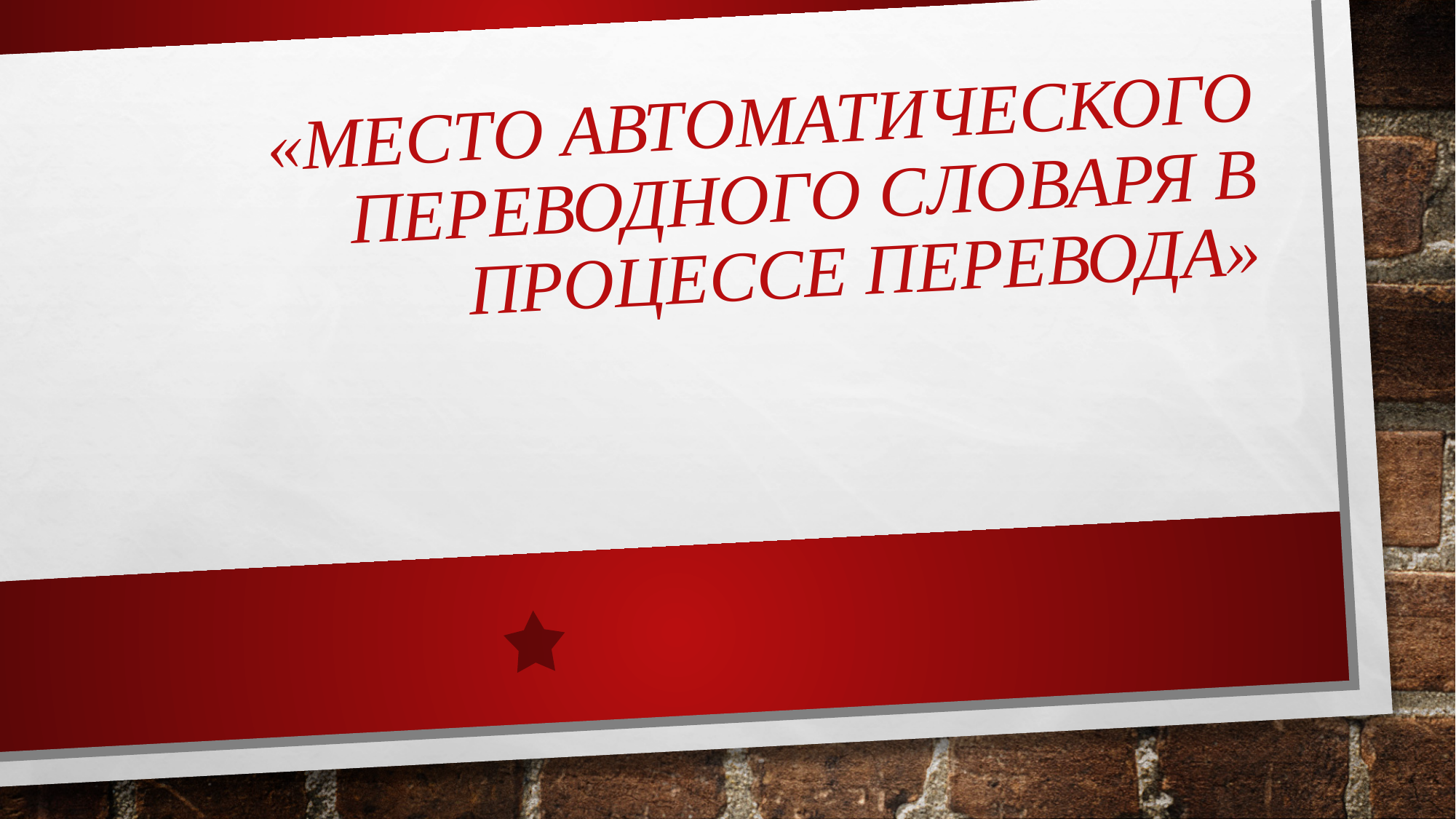

# «Место автоматического переводного словаря в процессе перевода»